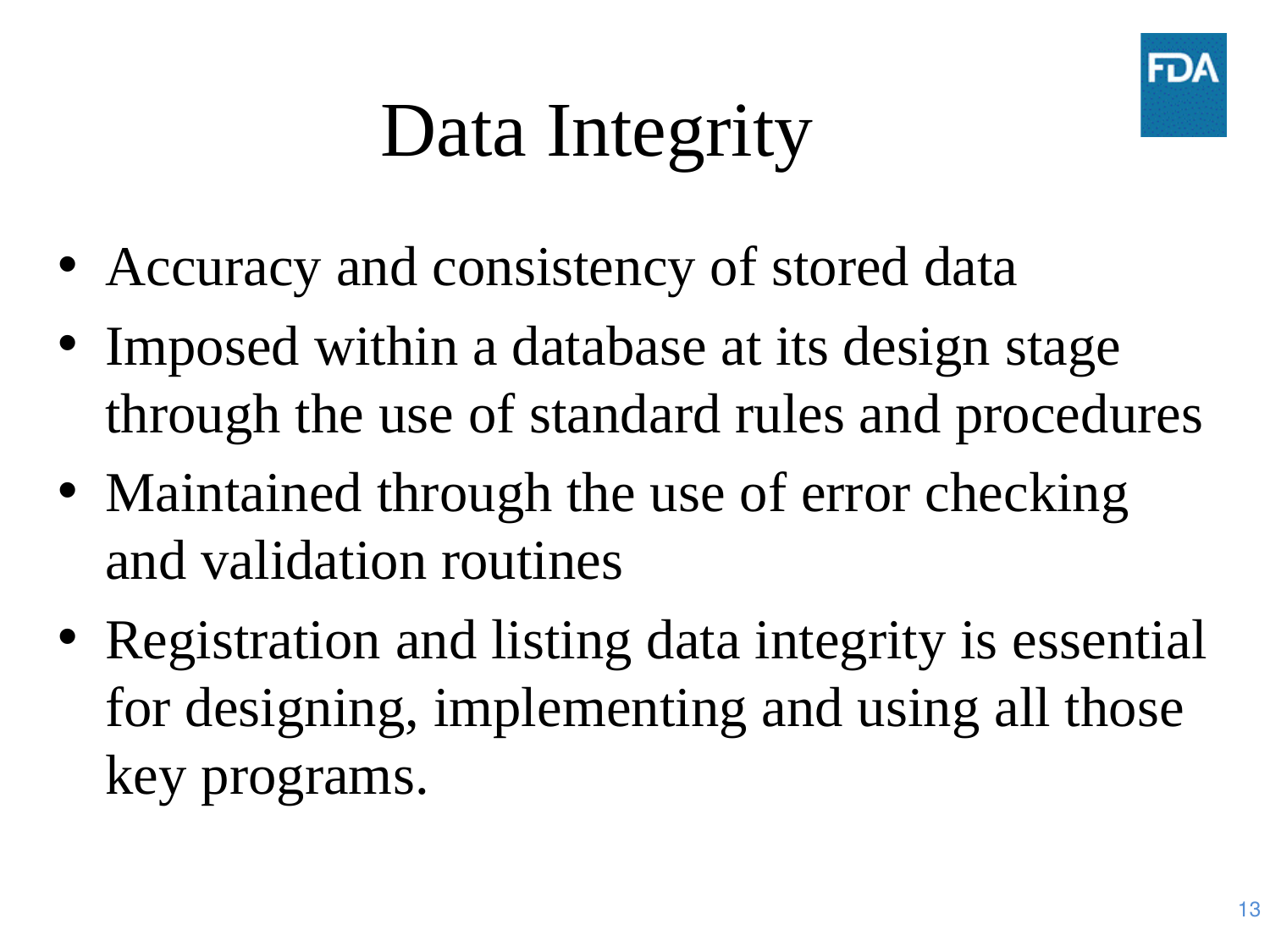

# Data Integrity
Accuracy and consistency of stored data
Imposed within a database at its design stage through the use of standard rules and procedures
Maintained through the use of error checking and validation routines
Registration and listing data integrity is essential for designing, implementing and using all those key programs.